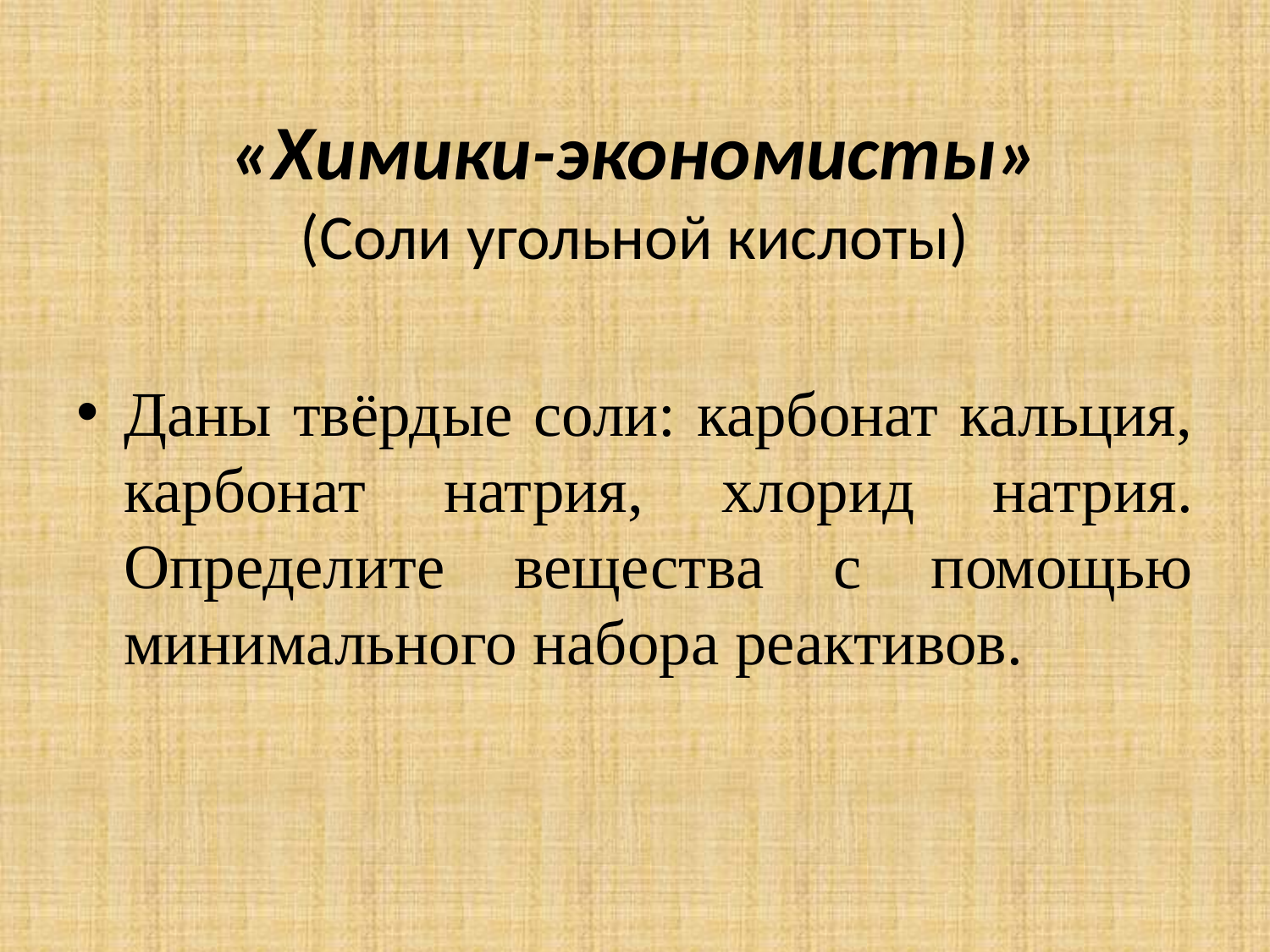

# «Химики-экономисты» (Соли угольной кислоты)
Даны твёрдые соли: карбонат кальция, карбонат натрия, хлорид натрия. Определите вещества с помощью минимального набора реактивов.